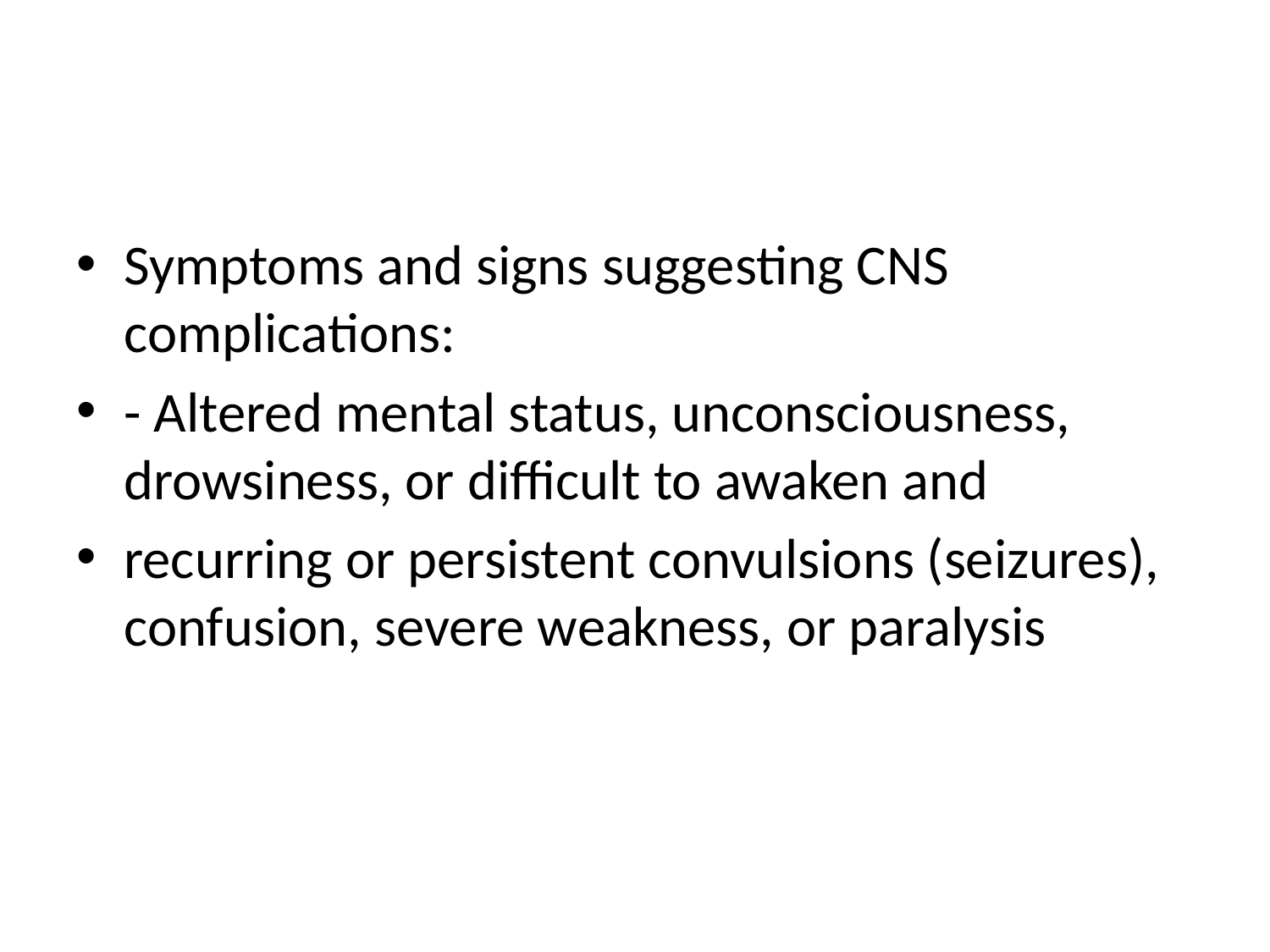

Symptoms and signs suggesting CNS complications:
- Altered mental status, unconsciousness, drowsiness, or difficult to awaken and
recurring or persistent convulsions (seizures), confusion, severe weakness, or paralysis